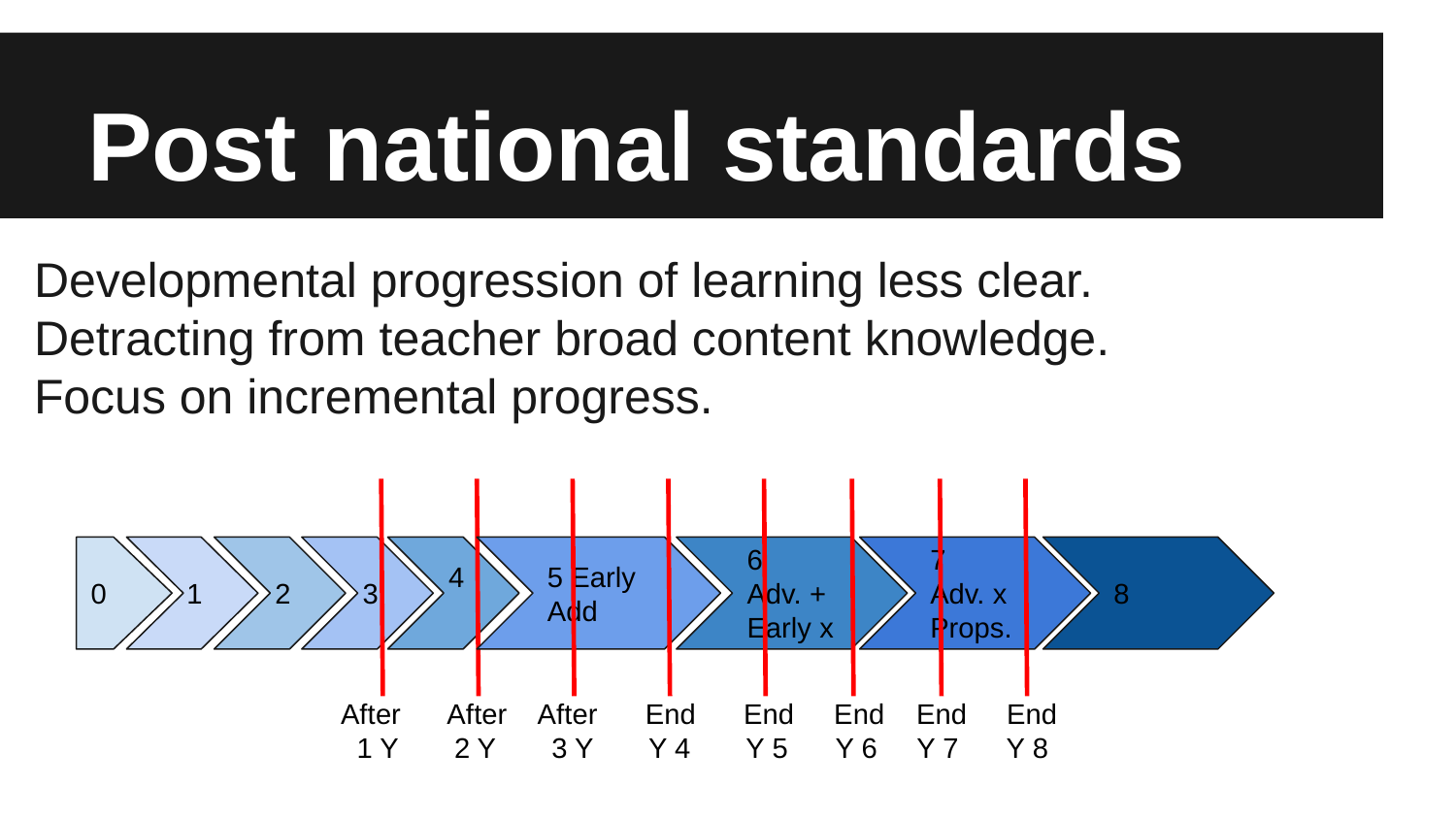

# Post national standards
Developmental progression of learning less clear.
Detracting from teacher broad content knowledge.
Focus on incremental progress.

0
1
2
3
4
5 Early Add
6
Adv. + Early x
7
Adv. x Props.
8
After      After    After      End      End     End    End     End
  1 Y       2 Y       3 Y       Y 4       Y 5      Y 6     Y 7      Y 8